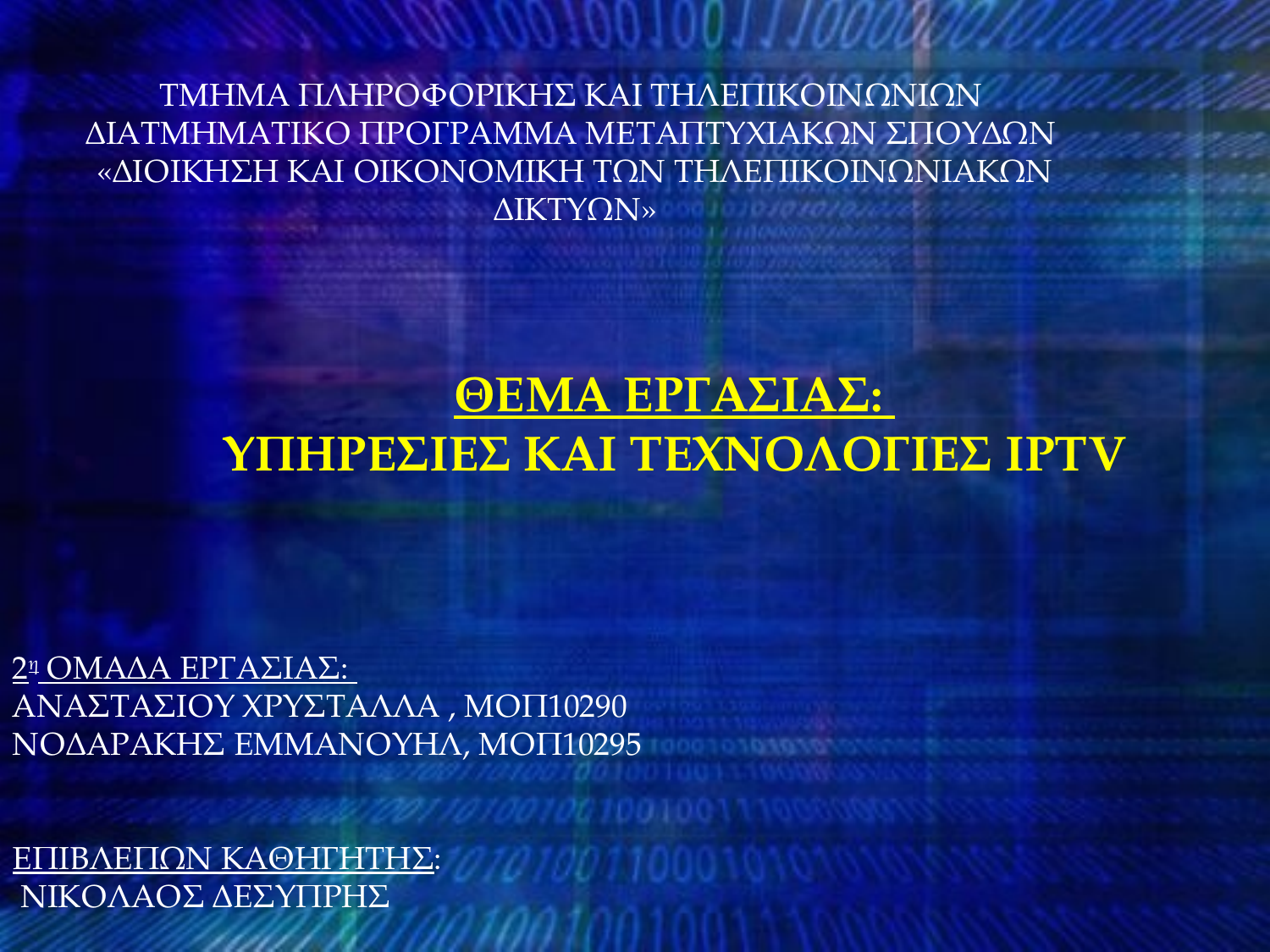

ΤΜΗΜΑ ΠΛΗΡΟΦΟΡΙΚΗΣ ΚΑΙ ΤΗΛΕΠΙΚΟΙΝΩΝΙΩΝ
ΔΙΑΤΜΗΜΑΤΙΚΟ ΠΡΟΓΡΑΜΜΑ ΜΕΤΑΠΤΥΧΙΑΚΩΝ ΣΠΟΥΔΩΝ
«ΔΙΟΙΚΗΣΗ ΚΑΙ ΟΙΚΟΝΟΜΙΚΗ ΤΩΝ ΤΗΛΕΠΙΚΟΙΝΩΝΙΑΚΩΝ ΔΙΚΤΥΩΝ»

ΘΕΜΑ ΕΡΓΑΣΙΑΣ:
ΥΠΗΡΕΣΙΕΣ ΚΑΙ ΤΕΧΝΟΛΟΓΙΕΣ IPTV

2η ΟΜΑΔΑ ΕΡΓΑΣΙΑΣ:
ΑΝΑΣΤΑΣΙΟΥ ΧΡΥΣΤΑΛΛΑ , ΜΟΠ10290
ΝΟΔΑΡΑΚΗΣ ΕΜΜΑΝΟΥΗΛ, ΜΟΠ10295

ΕΠΙΒΛΕΠΩΝ ΚΑΘΗΓΗΤΗΣ:
 ΝΙΚΟΛΑΟΣ ΔΕΣΥΠΡΗΣ